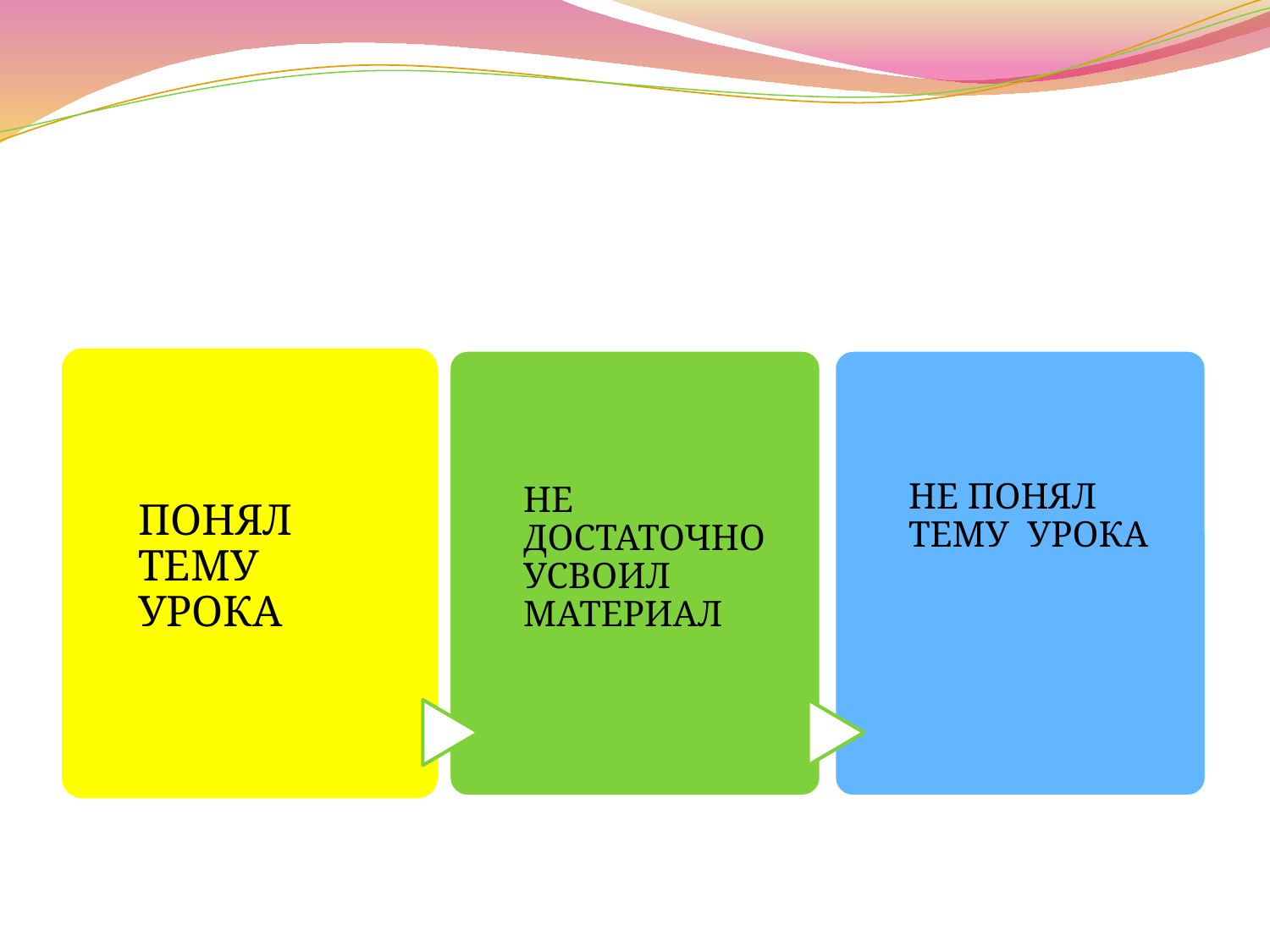

#

ПОНЯЛ ТЕМУ  УРОКА

НЕ ДОСТАТОЧНО УСВОИЛ МАТЕРИАЛ

НЕ ПОНЯЛ ТЕМУ  УРОКА